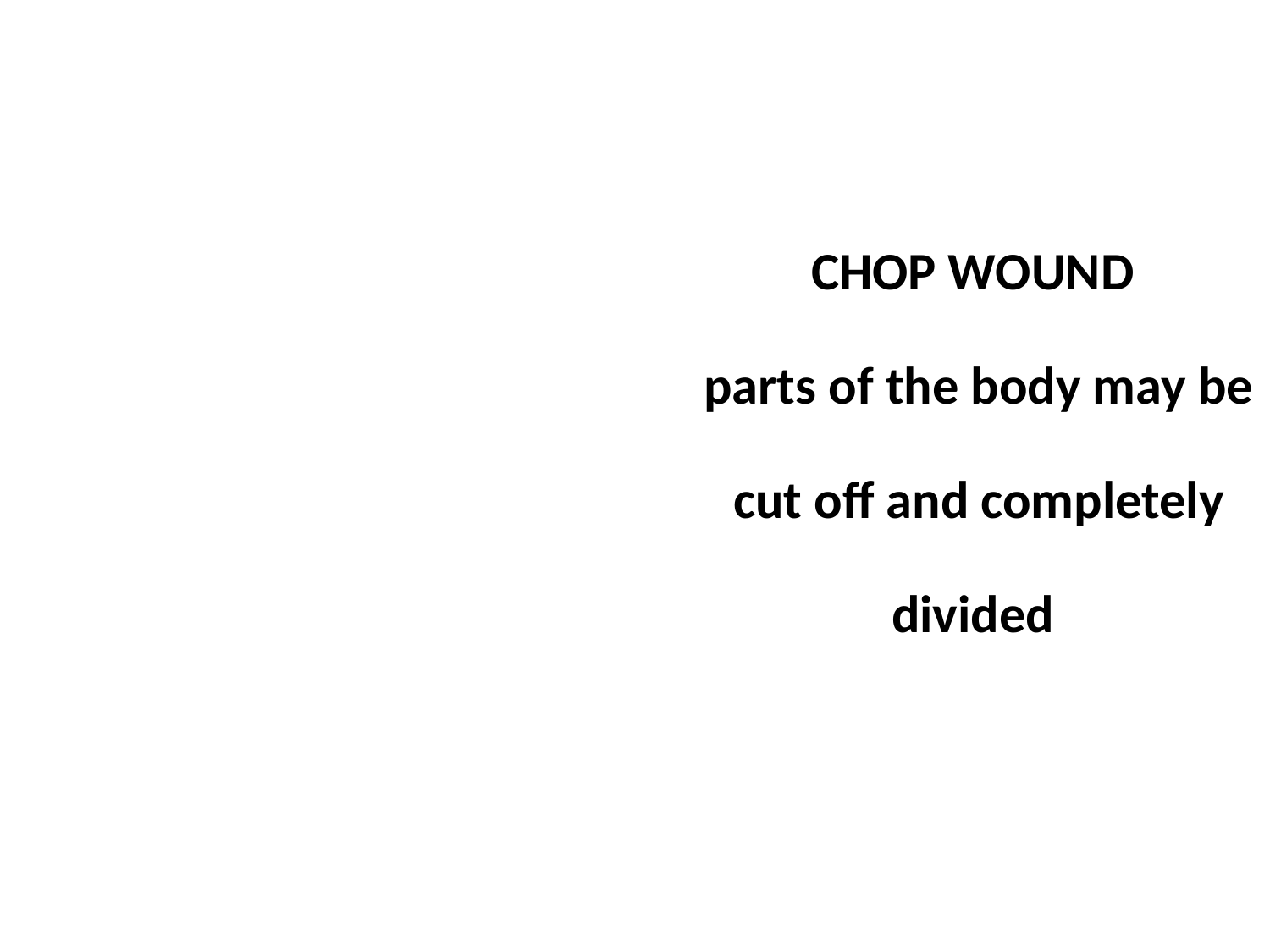

CHOP WOUND
parts of the body may be cut off and completely divided